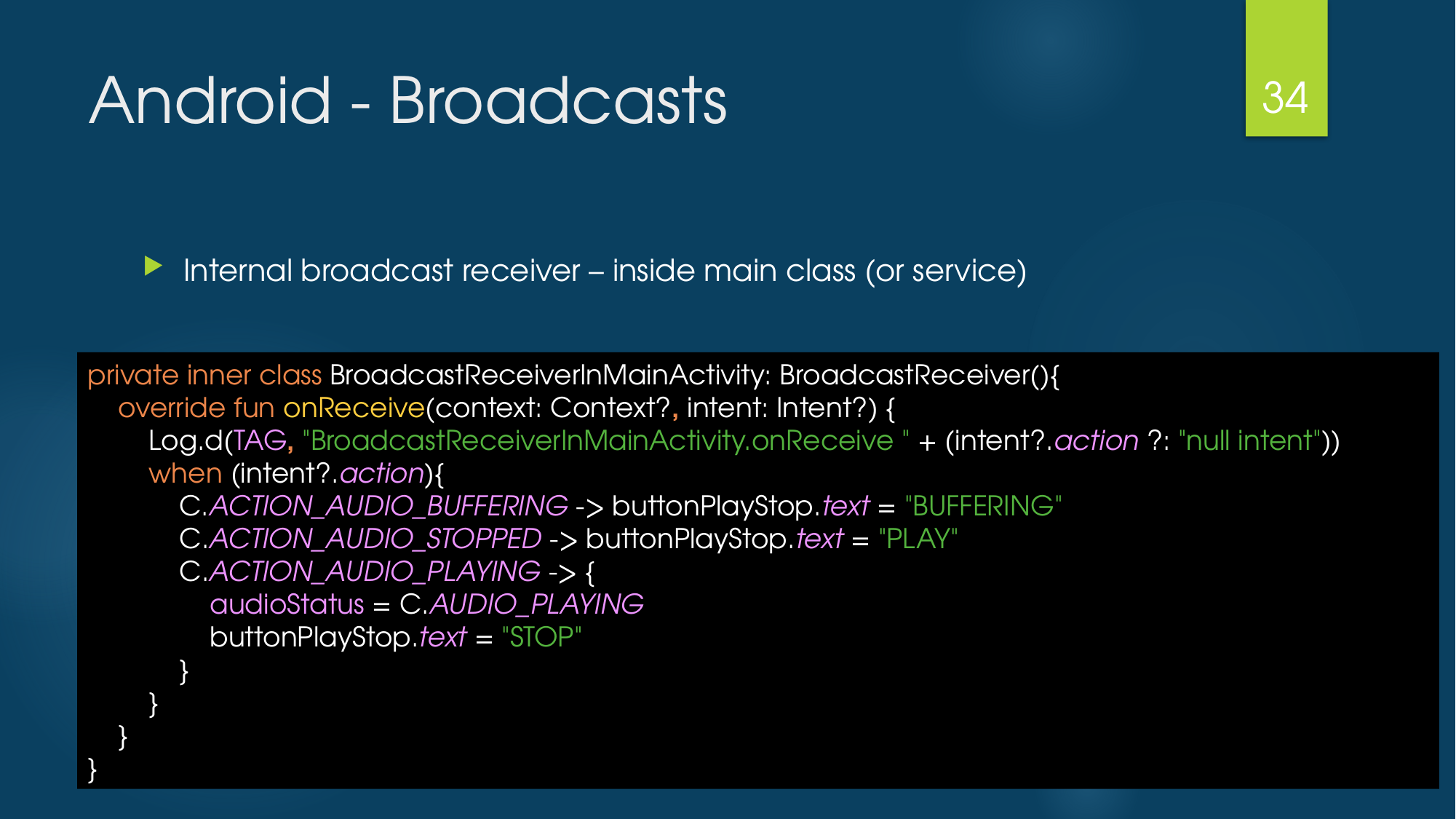

34
# Android - Broadcasts
Internal broadcast receiver – inside main class (or service)
private inner class BroadcastReceiverInMainActivity: BroadcastReceiver(){
    override fun onReceive(context: Context?, intent: Intent?) {
        Log.d(TAG, "BroadcastReceiverInMainActivity.onReceive " + (intent?.action ?: "null intent"))
        when (intent?.action){
            C.ACTION_AUDIO_BUFFERING -> buttonPlayStop.text = "BUFFERING"
            C.ACTION_AUDIO_STOPPED -> buttonPlayStop.text = "PLAY"
            C.ACTION_AUDIO_PLAYING -> {
                audioStatus = C.AUDIO_PLAYING
                buttonPlayStop.text = "STOP"
            }
        }
    }
}